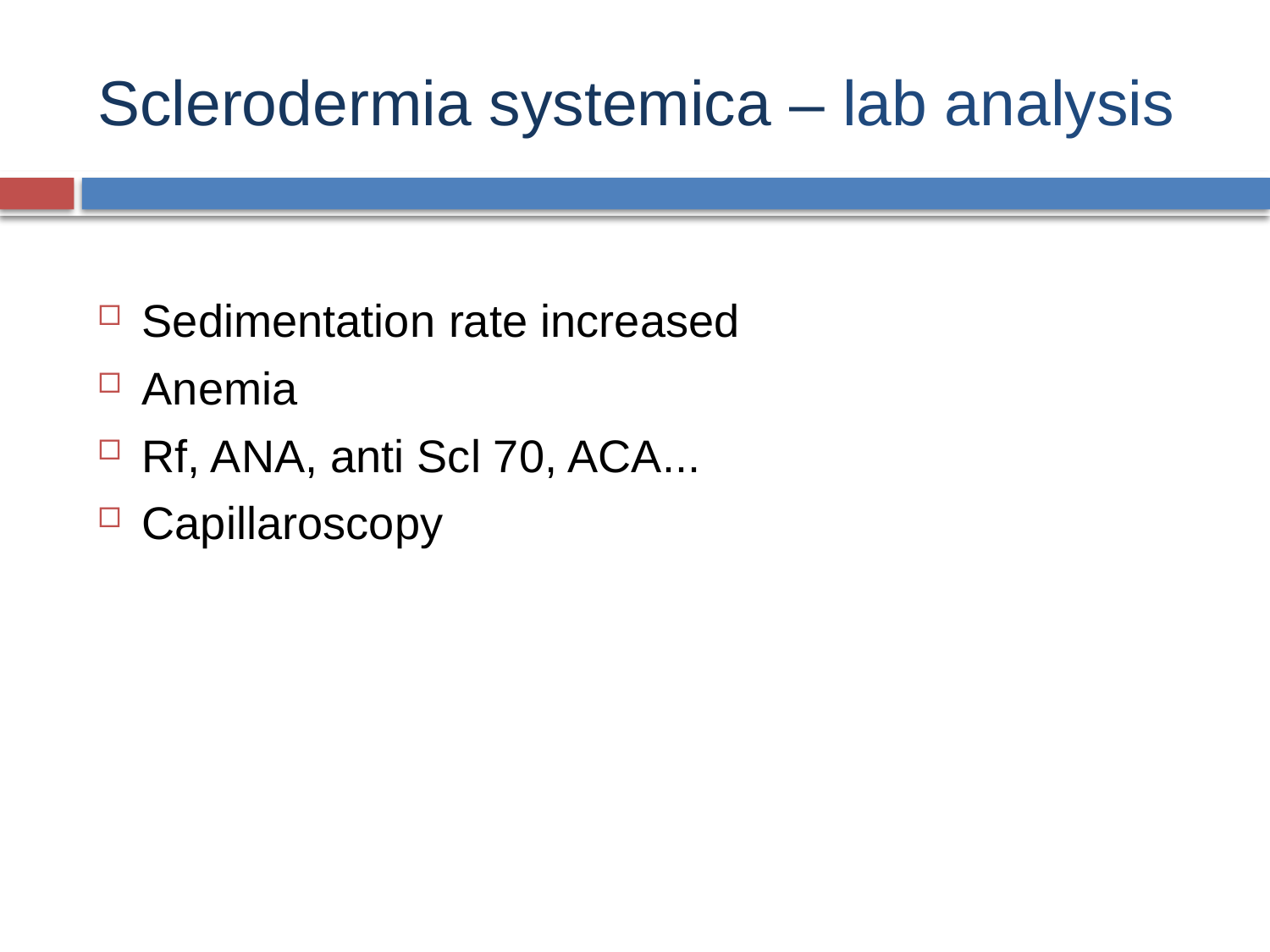

# Sclerodermia systemica – lab analysis

Sedimentation rate increased
Anemia
Rf, ANA, anti Scl 70, ACA...
Capillaroscopy